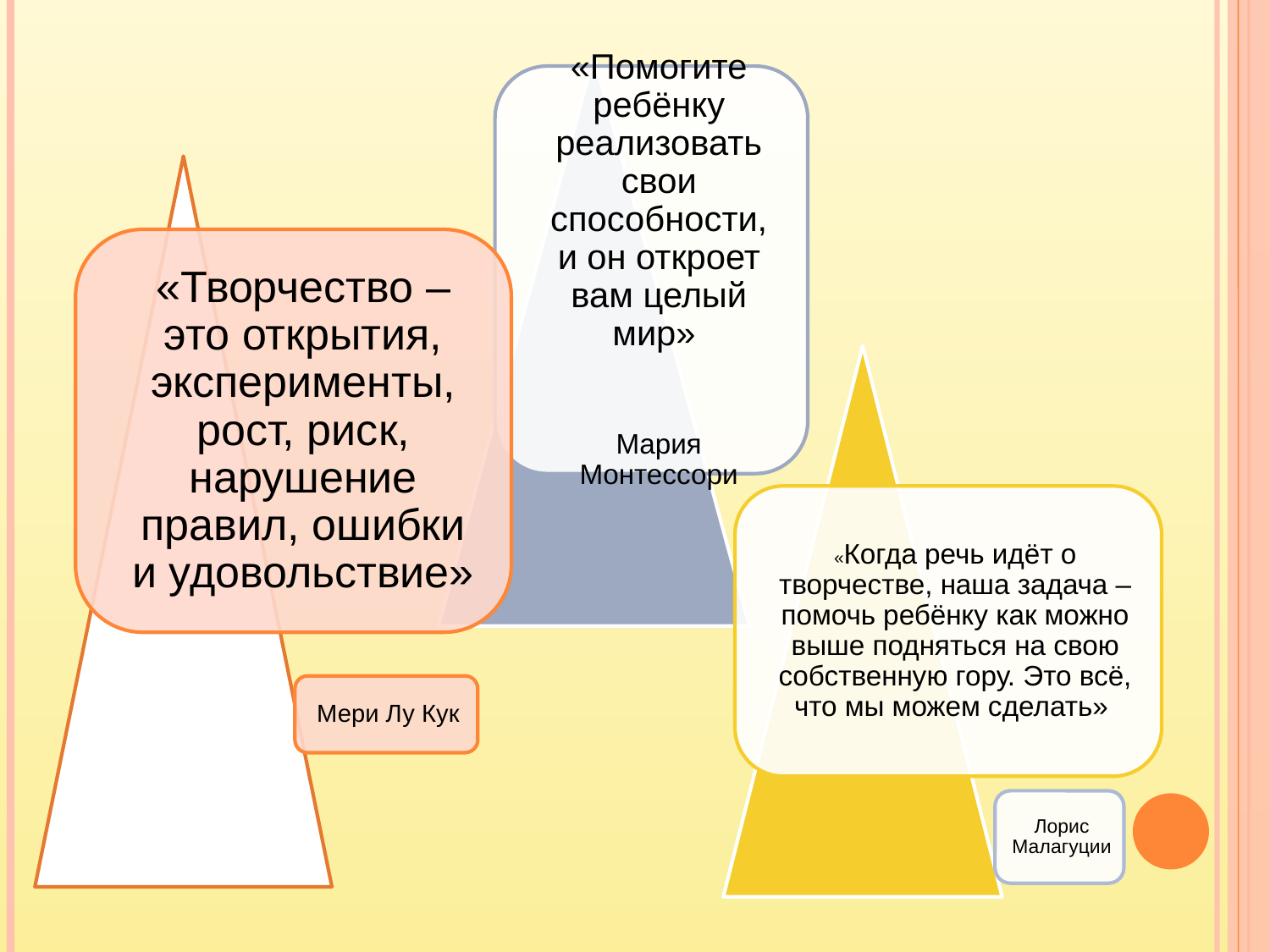

«Помогите ребёнку реализовать свои способности, и он откроет вам целый мир»
                                                  Мария Монтессори
«Творчество – это открытия, эксперименты, рост, риск, нарушение правил, ошибки и удовольствие»
Мери Лу Кук
«Когда речь идёт о творчестве, наша задача – помочь ребёнку как можно выше подняться на свою собственную гору. Это всё, что мы можем сделать»
Лорис Малагуции